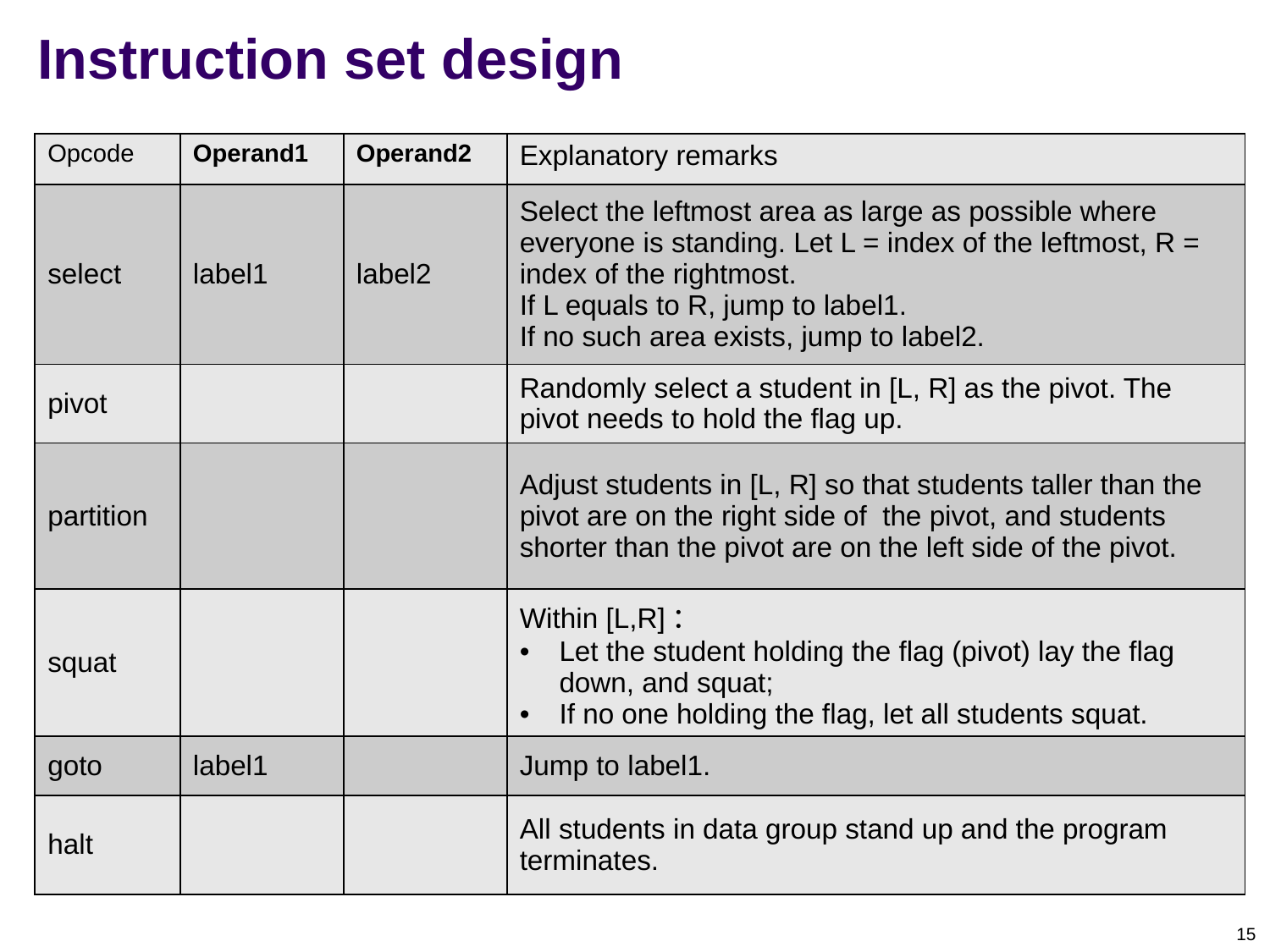

# Instruction set design
| Opcode | Operand1 | Operand2 | Explanatory remarks |
| --- | --- | --- | --- |
| select | label1 | label2 | Select the leftmost area as large as possible where everyone is standing. Let L = index of the leftmost, R = index of the rightmost. If L equals to R, jump to label1. If no such area exists, jump to label2. |
| pivot |  |  | Randomly select a student in [L, R] as the pivot. The pivot needs to hold the flag up. |
| partition |  |  | Adjust students in [L, R] so that students taller than the pivot are on the right side of the pivot, and students shorter than the pivot are on the left side of the pivot. |
| squat |  |  | Within [L,R]： Let the student holding the flag (pivot) lay the flag down, and squat; If no one holding the flag, let all students squat. |
| goto | label1 |  | Jump to label1. |
| halt |  |  | All students in data group stand up and the program terminates. |
15